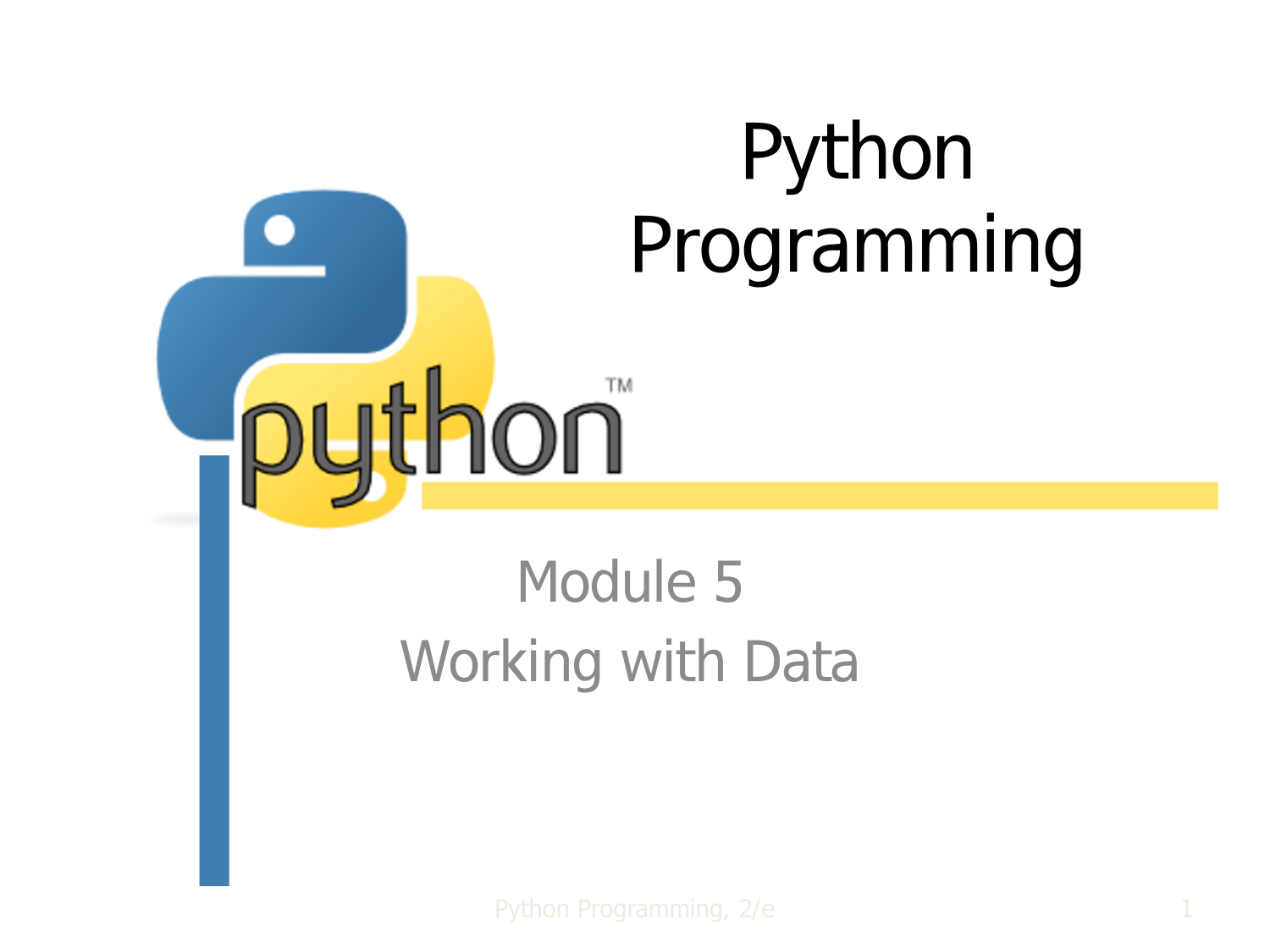

# Python Programming
Module 5
Working with Data
Python Programming, 2/e
1